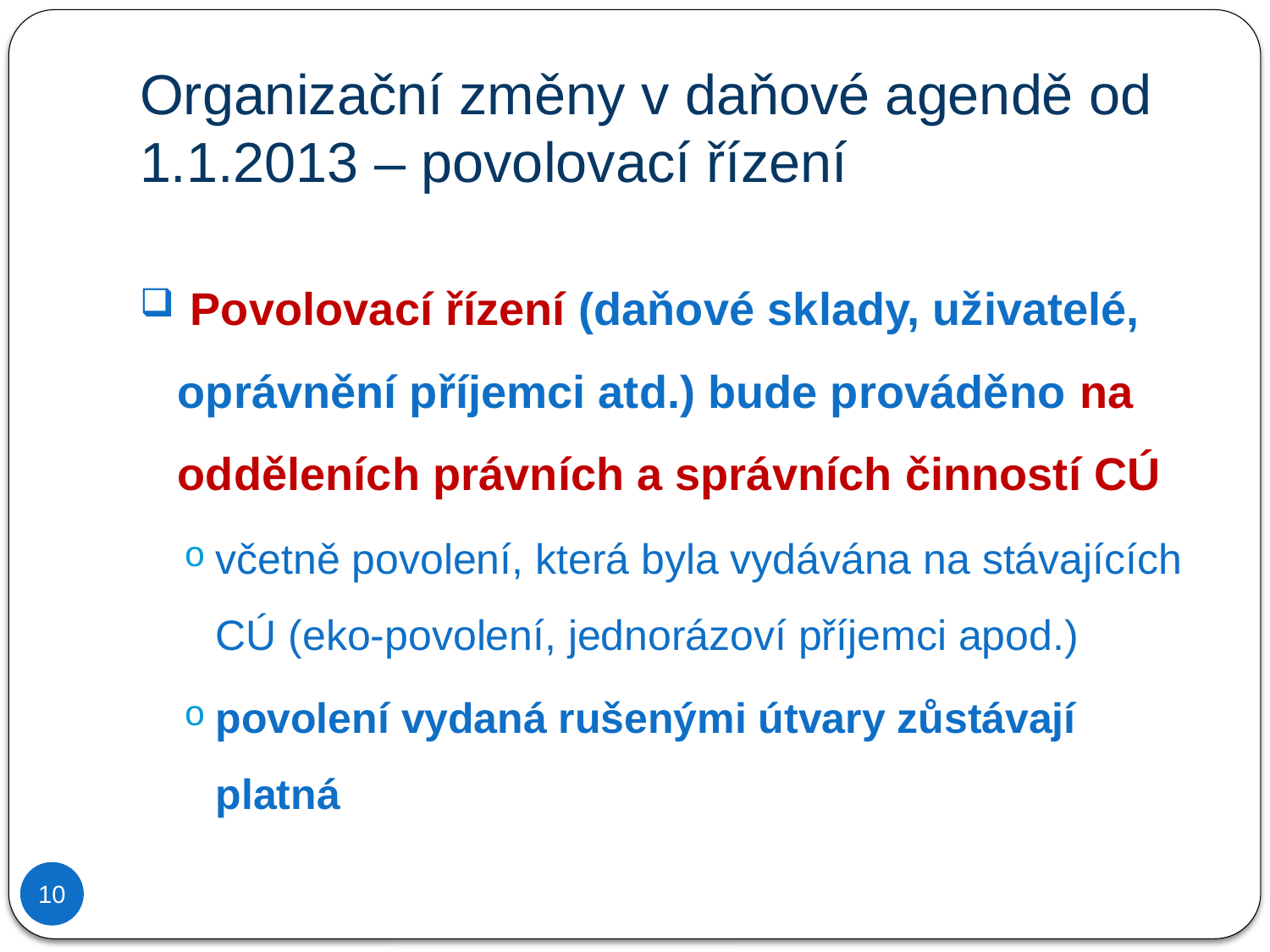

# Organizační změny v daňové agendě od 1.1.2013 – povolovací řízení
 Povolovací řízení (daňové sklady, uživatelé, oprávnění příjemci atd.) bude prováděno na odděleních právních a správních činností CÚ
včetně povolení, která byla vydávána na stávajících CÚ (eko-povolení, jednorázoví příjemci apod.)
povolení vydaná rušenými útvary zůstávají platná
10